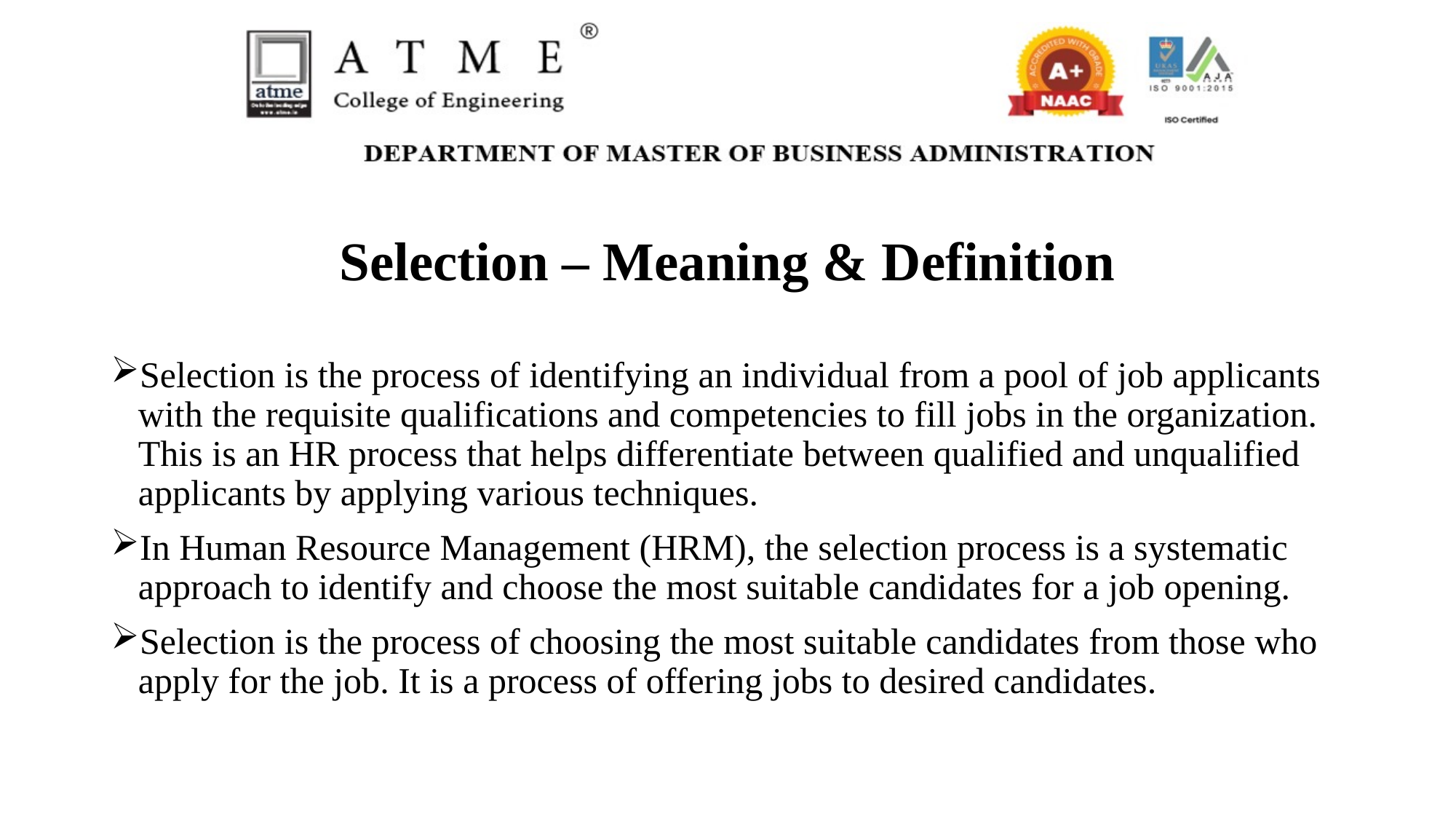

# Selection – Meaning & Definition
Selection is the process of identifying an individual from a pool of job applicants with the requisite qualifications and competencies to fill jobs in the organization. This is an HR process that helps differentiate between qualified and unqualified applicants by applying various techniques.
In Human Resource Management (HRM), the selection process is a systematic approach to identify and choose the most suitable candidates for a job opening.
Selection is the process of choosing the most suitable candidates from those who apply for the job. It is a process of offering jobs to desired candidates.